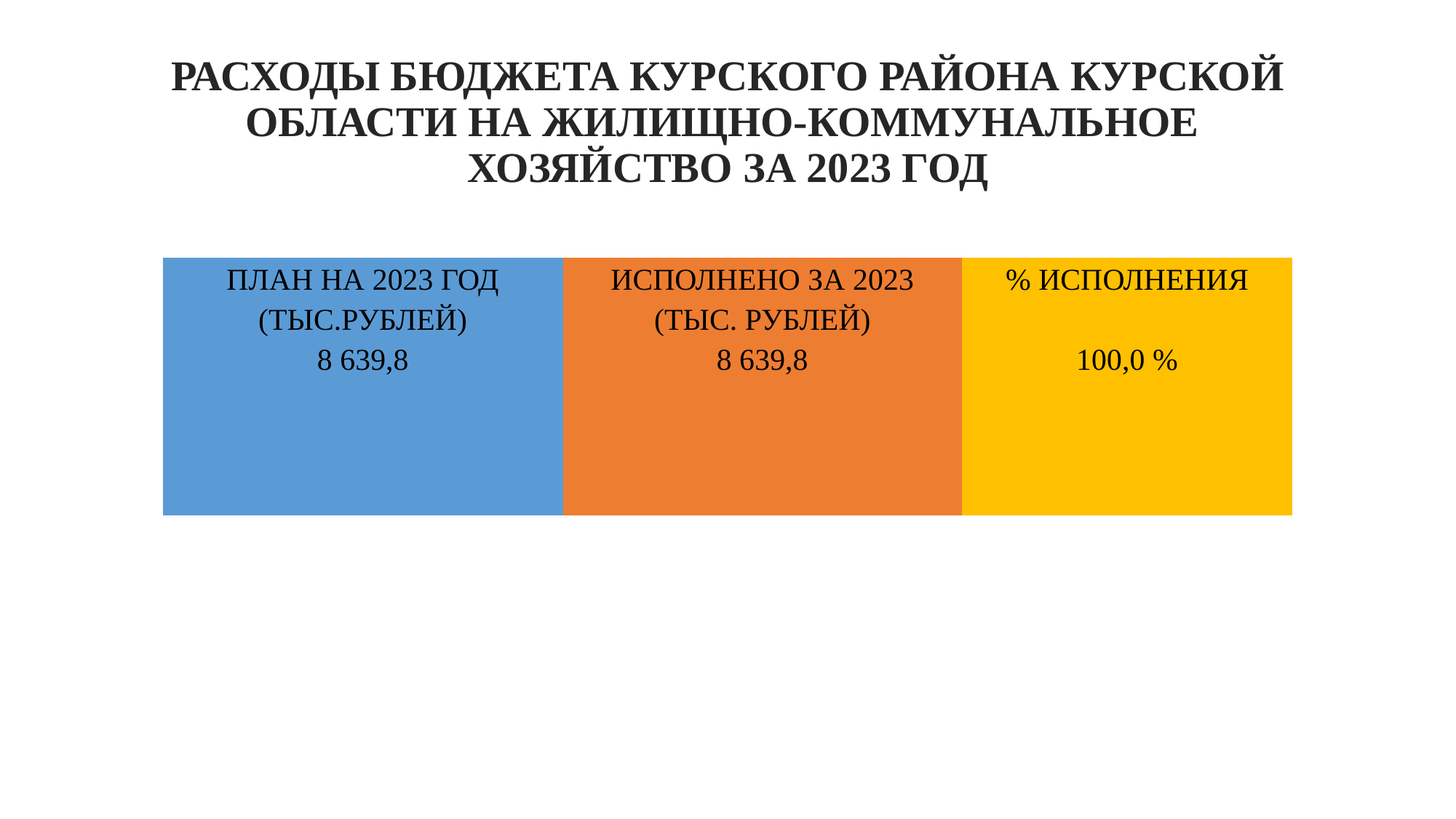

# РАСХОДЫ БЮДЖЕТА КУРСКОГО РАЙОНА КУРСКОЙ ОБЛАСТИ НА ЖИЛИЩНО-КОММУНАЛЬНОЕ ХОЗЯЙСТВО ЗА 2023 ГОД
| ПЛАН НА 2023 ГОД (ТЫС.РУБЛЕЙ) 8 639,8 | ИСПОЛНЕНО ЗА 2023 (ТЫС. РУБЛЕЙ) 8 639,8 | % ИСПОЛНЕНИЯ 100,0 % |
| --- | --- | --- |